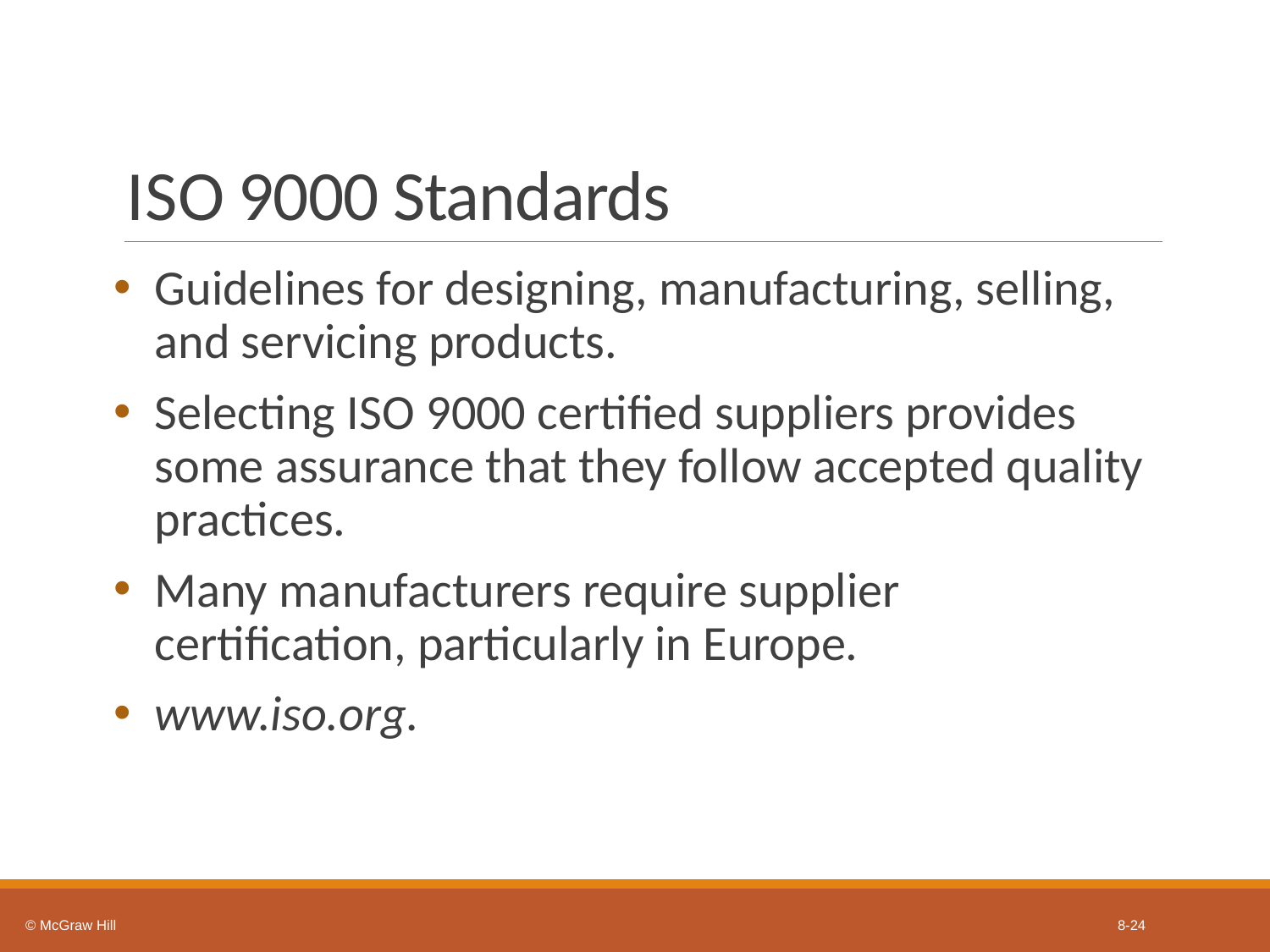

# I S O 9000 Standards
Guidelines for designing, manufacturing, selling, and servicing products.
Selecting I S O 9000 certified suppliers provides some assurance that they follow accepted quality practices.
Many manufacturers require supplier certification, particularly in Europe.
www.iso.org.